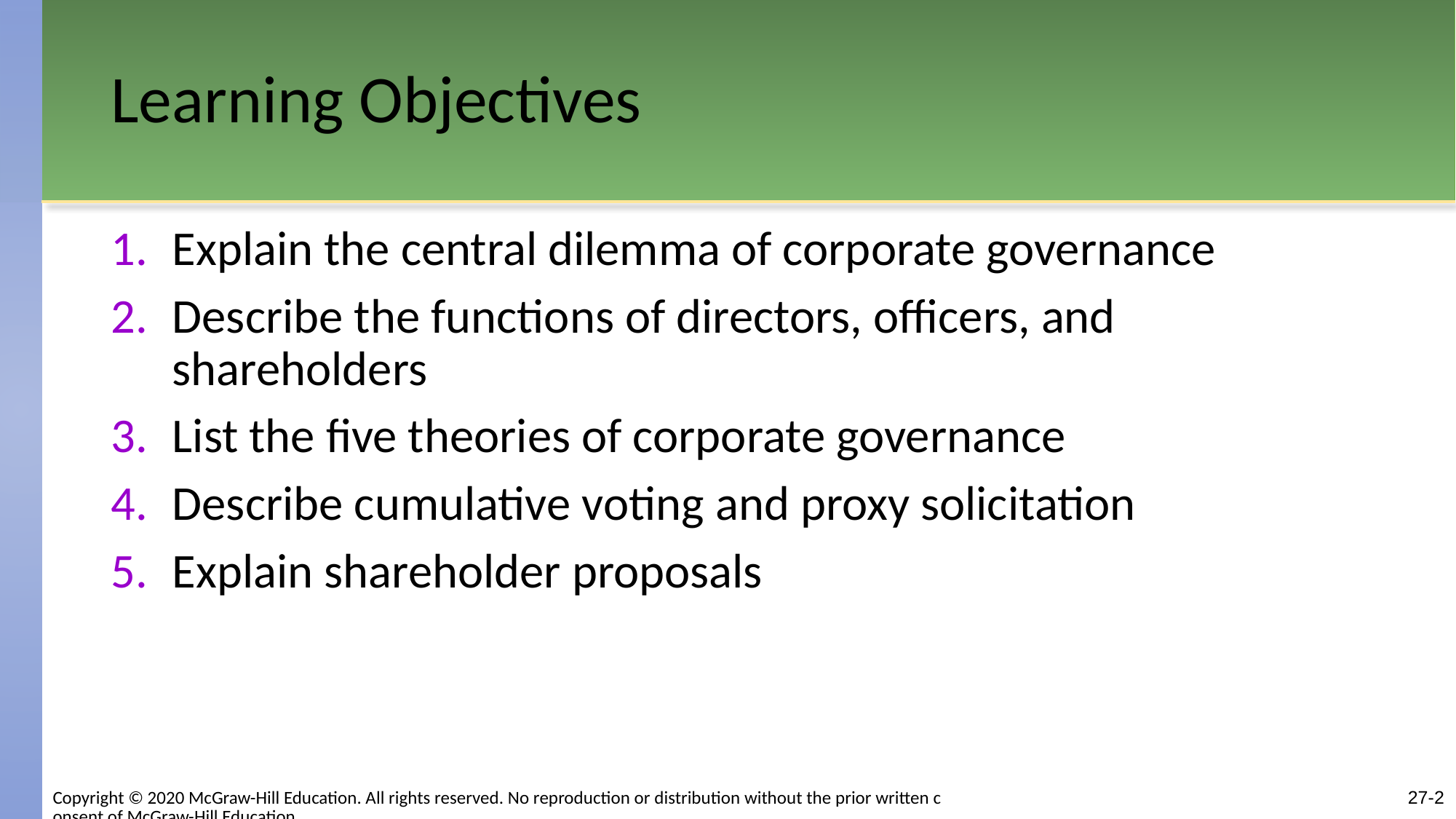

# Learning Objectives
Explain the central dilemma of corporate governance
Describe the functions of directors, officers, and shareholders
List the five theories of corporate governance
Describe cumulative voting and proxy solicitation
Explain shareholder proposals
27-2
Copyright © 2020 McGraw-Hill Education. All rights reserved. No reproduction or distribution without the prior written consent of McGraw-Hill Education.